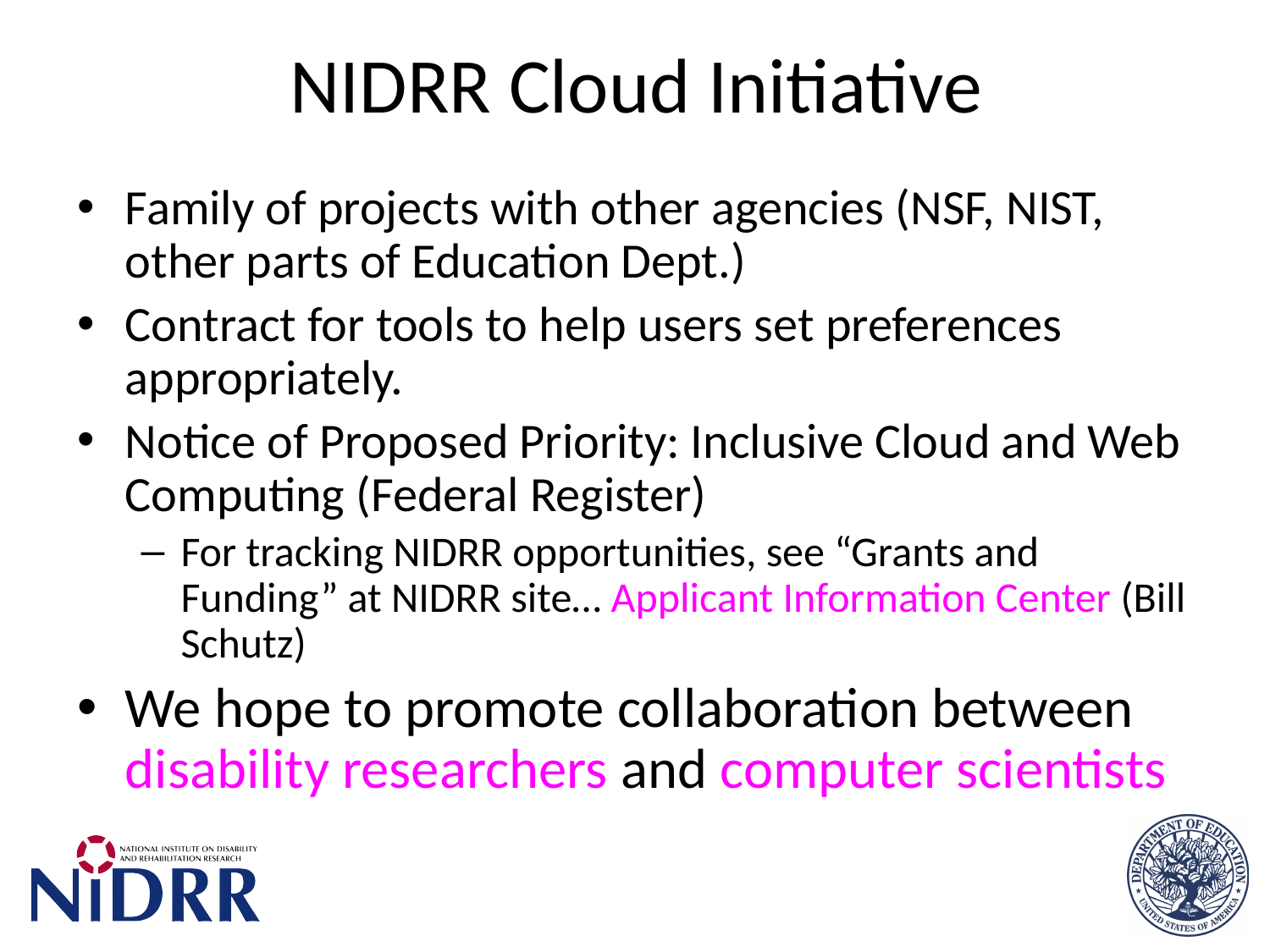

# NIDRR Cloud Initiative
Family of projects with other agencies (NSF, NIST, other parts of Education Dept.)
Contract for tools to help users set preferences appropriately.
Notice of Proposed Priority: Inclusive Cloud and Web Computing (Federal Register)
For tracking NIDRR opportunities, see “Grants and Funding” at NIDRR site… Applicant Information Center (Bill Schutz)
We hope to promote collaboration between disability researchers and computer scientists